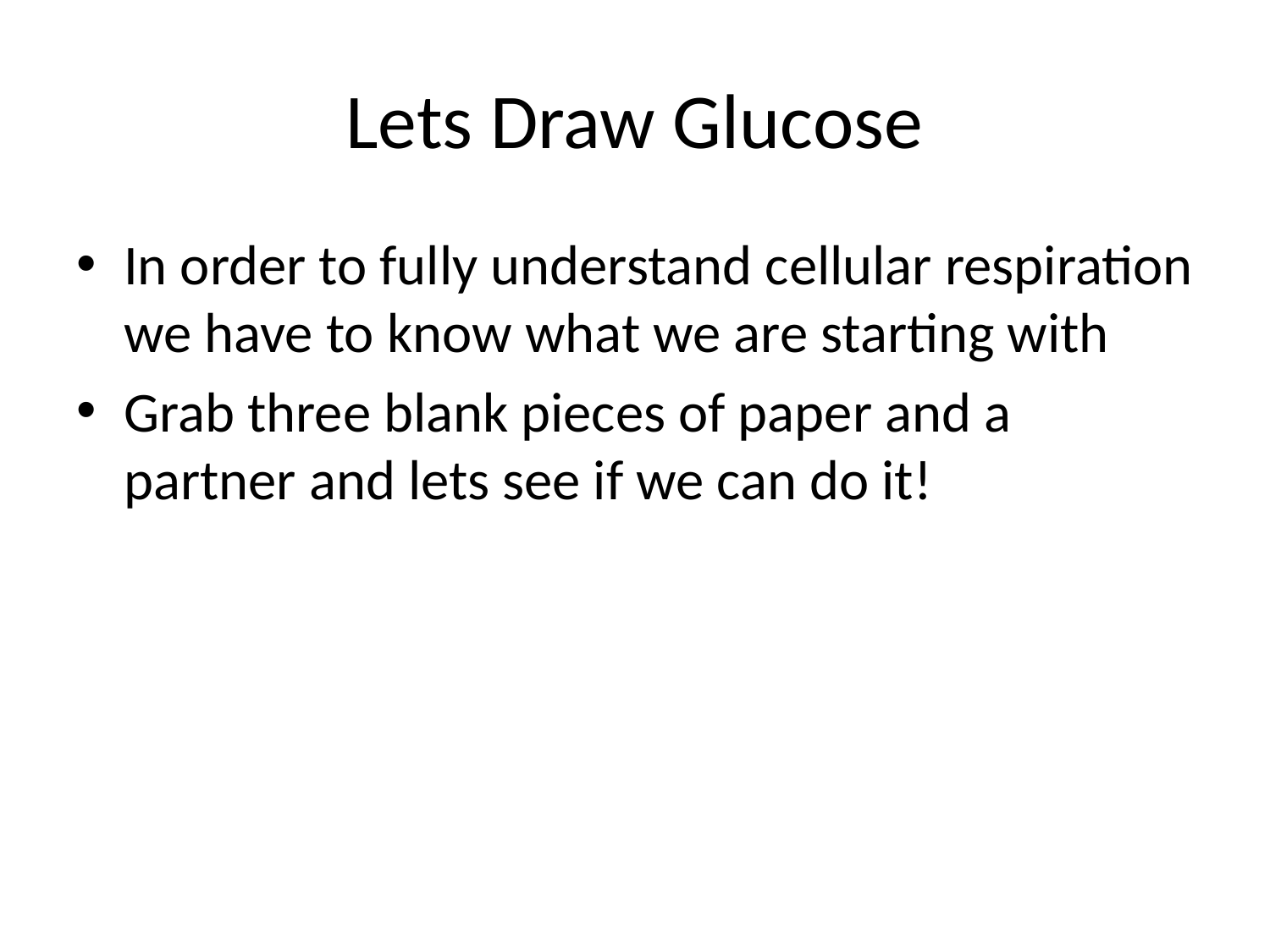

# Lets Draw Glucose
In order to fully understand cellular respiration we have to know what we are starting with
Grab three blank pieces of paper and a partner and lets see if we can do it!